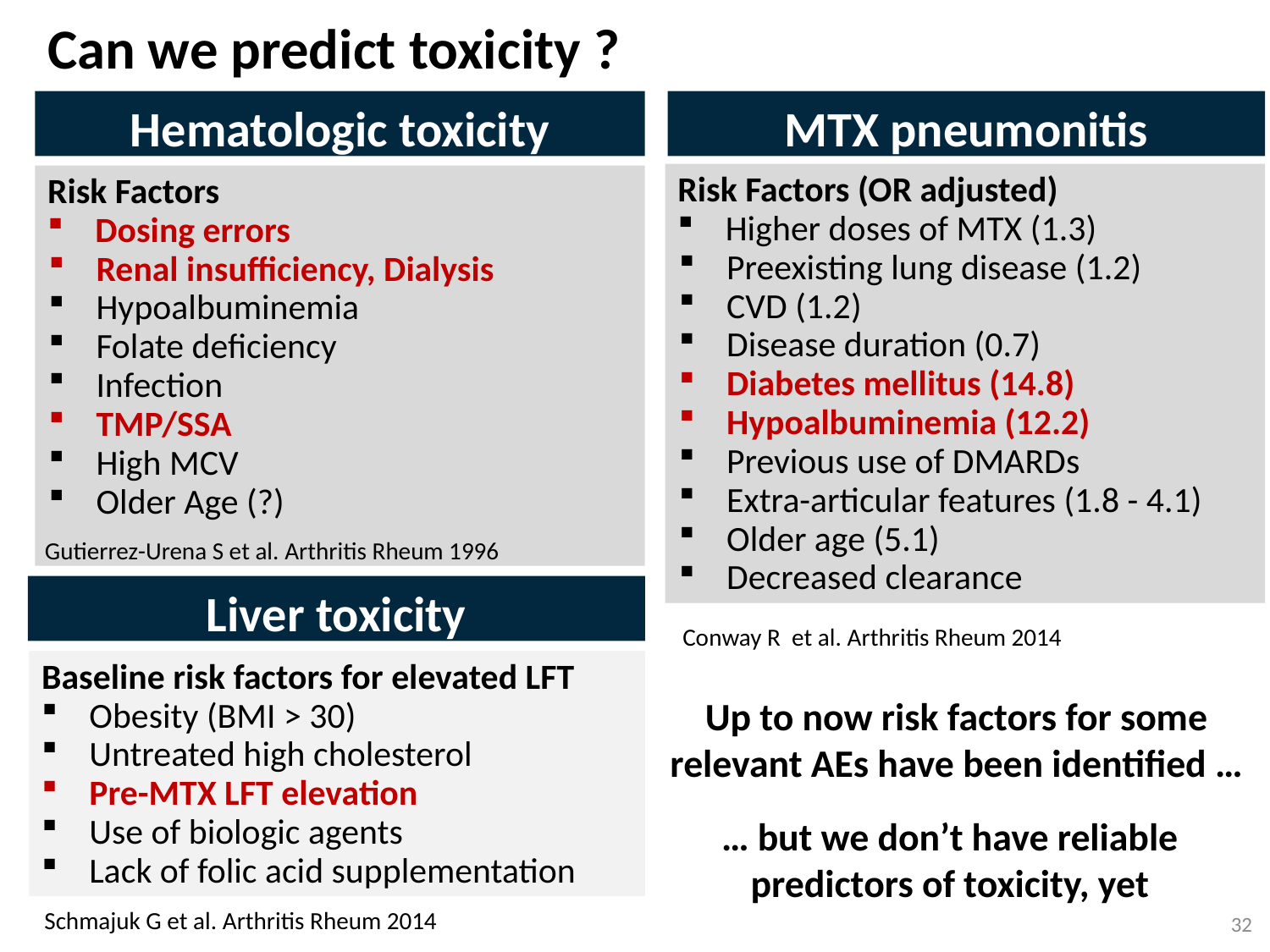

Can we predict toxicity ?
Hematologic toxicity
MTX pneumonitis
Risk Factors (OR adjusted)
Higher doses of MTX (1.3)
Preexisting lung disease (1.2)
CVD (1.2)
Disease duration (0.7)
Diabetes mellitus (14.8)
Hypoalbuminemia (12.2)
Previous use of DMARDs
Extra-articular features (1.8 - 4.1)
Older age (5.1)
Decreased clearance
Risk Factors
Dosing errors
Renal insufficiency, Dialysis
Hypoalbuminemia
Folate deficiency
Infection
TMP/SSA
High MCV
Older Age (?)

Gutierrez-Urena S et al. Arthritis Rheum 1996
Liver toxicity
Conway R  et al. Arthritis Rheum 2014
Baseline risk factors for elevated LFT
Obesity (BMI > 30)
Untreated high cholesterol
Pre-MTX LFT elevation
Use of biologic agents
Lack of folic acid supplementation
Up to now risk factors for some relevant AEs have been identified …
… but we don’t have reliable predictors of toxicity, yet
Schmajuk G et al. Arthritis Rheum 2014
32